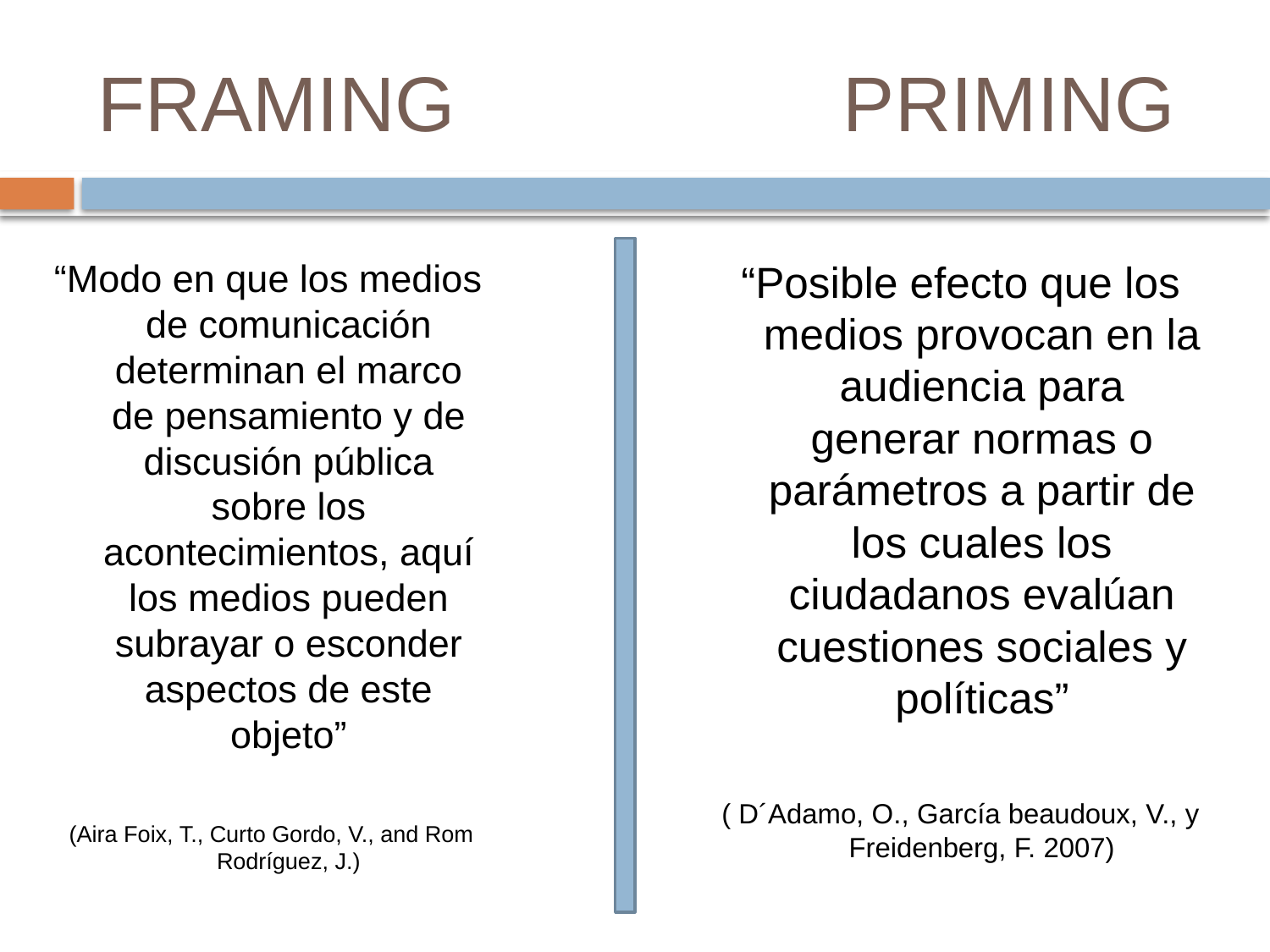

# FRAMING                  PRIMING

“Modo en que los medios de comunicación determinan el marco de pensamiento y de discusión pública sobre los acontecimientos, aquí los medios pueden subrayar o esconder aspectos de este objeto”

 (Aira Foix, T., Curto Gordo, V., and Rom Rodríguez, J.)
“Posible efecto que los medios provocan en la audiencia para generar normas o parámetros a partir de los cuales los ciudadanos evalúan cuestiones sociales y políticas”

( D´Adamo, O., García beaudoux, V., y Freidenberg, F. 2007)